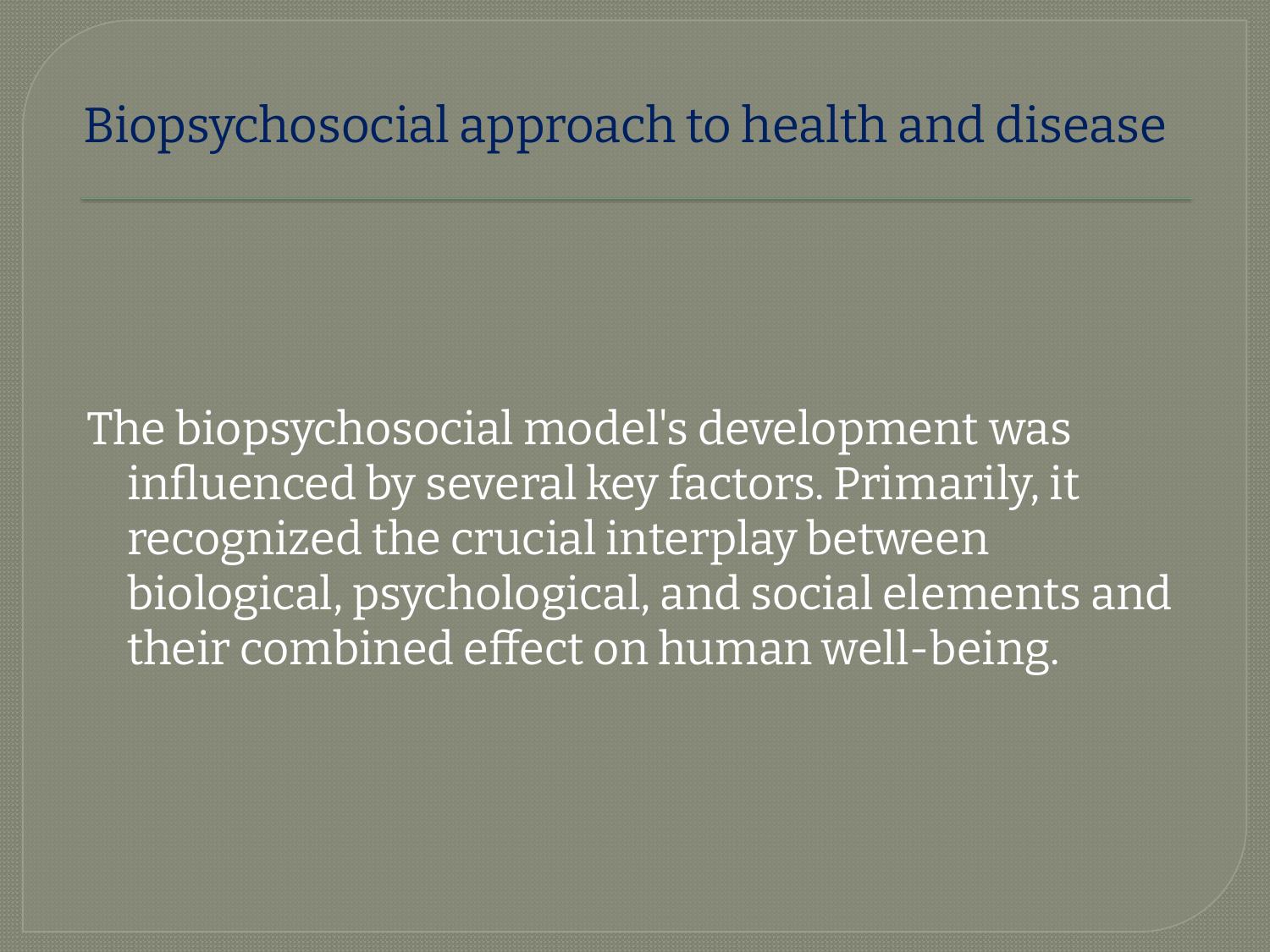

# Biopsychosocial approach to health and disease
The biopsychosocial model's development was influenced by several key factors. Primarily, it recognized the crucial interplay between biological, psychological, and social elements and their combined effect on human well-being.